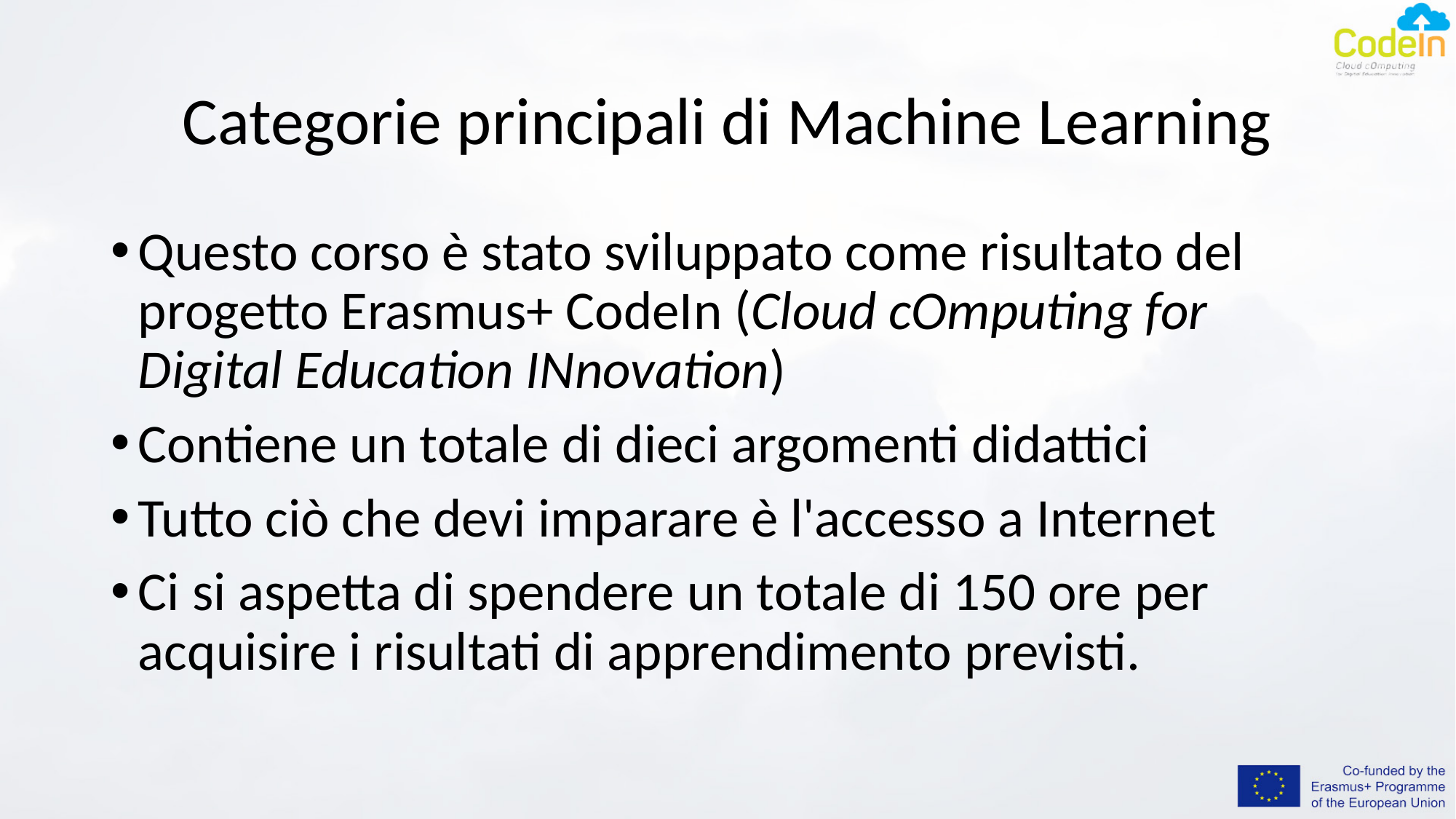

# Categorie principali di Machine Learning
Questo corso è stato sviluppato come risultato del progetto Erasmus+ CodeIn (Cloud cOmputing for Digital Education INnovation)
Contiene un totale di dieci argomenti didattici
Tutto ciò che devi imparare è l'accesso a Internet
Ci si aspetta di spendere un totale di 150 ore per acquisire i risultati di apprendimento previsti.